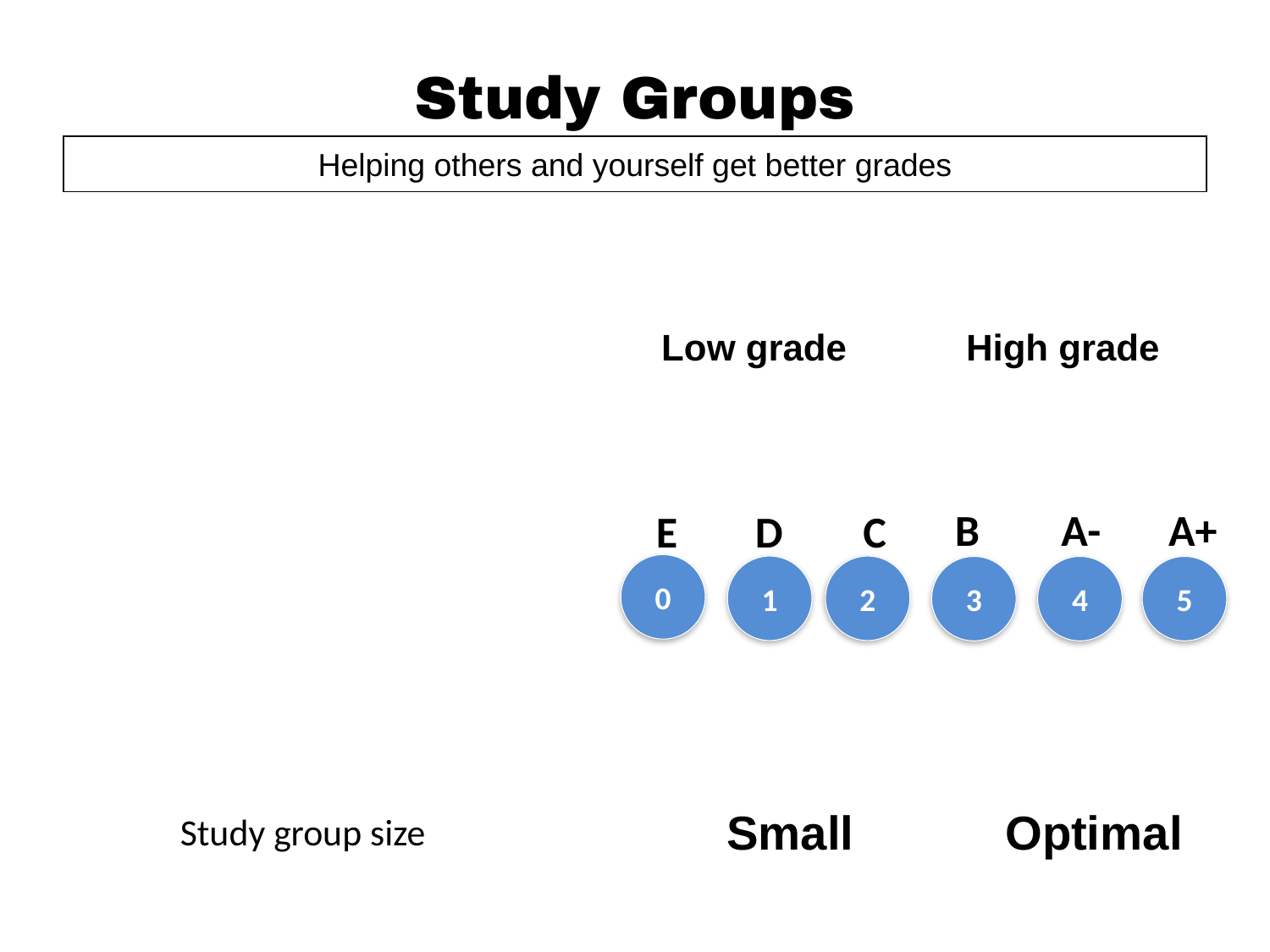

# Study Groups
Helping others and yourself get better grades
Low grade
High grade
| B | A- | A+ |
| --- | --- | --- |
|  |  |  |
|  |  |  |
| E | D | C |
| --- | --- | --- |
|  |  |  |
|  |  |  |
0
1
2
3
4
5
Small
Optimal
Study group size